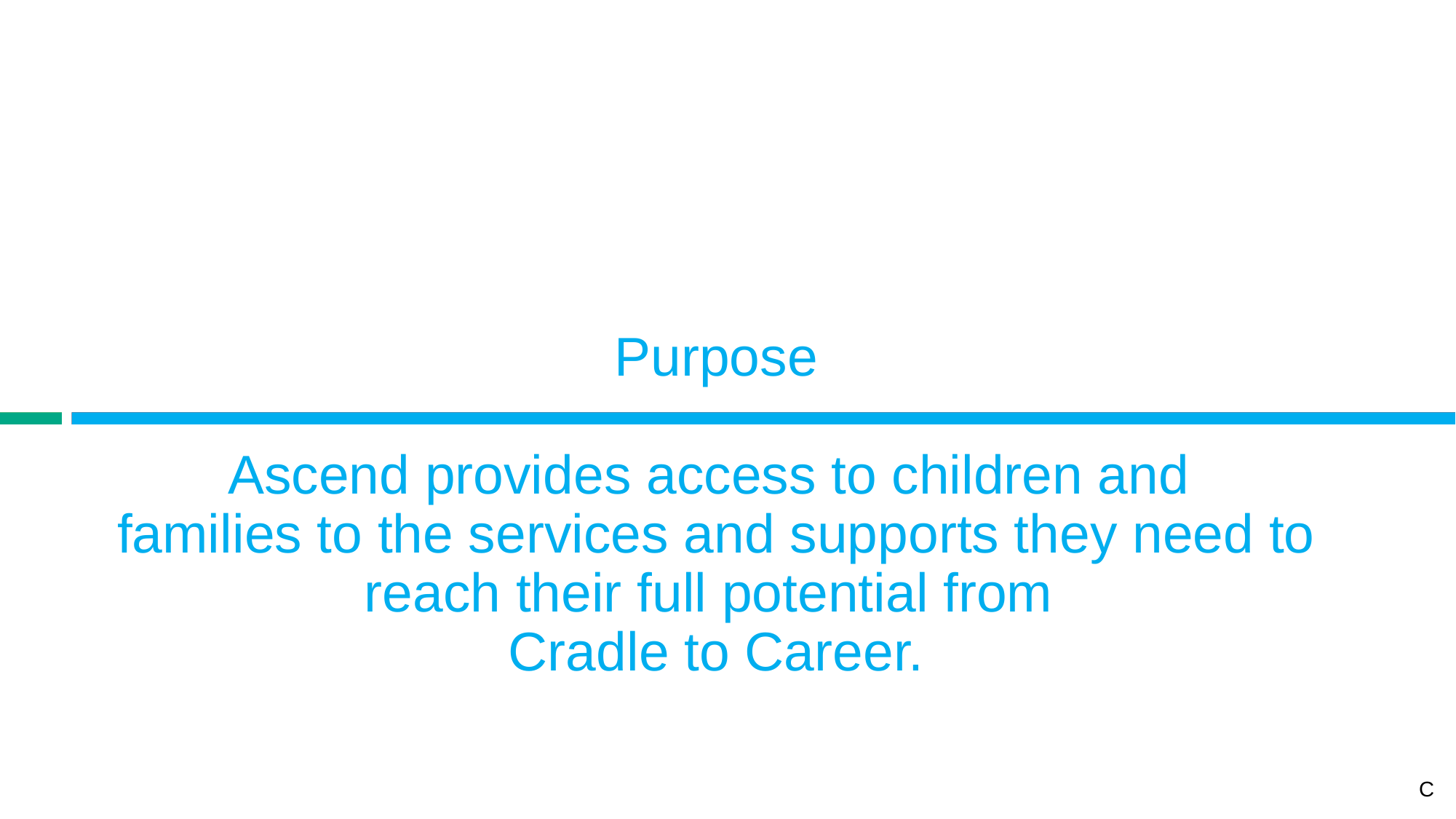

# Purpose

Ascend provides access to children and
families to the services and supports they need to reach their full potential from
Cradle to Career.
C